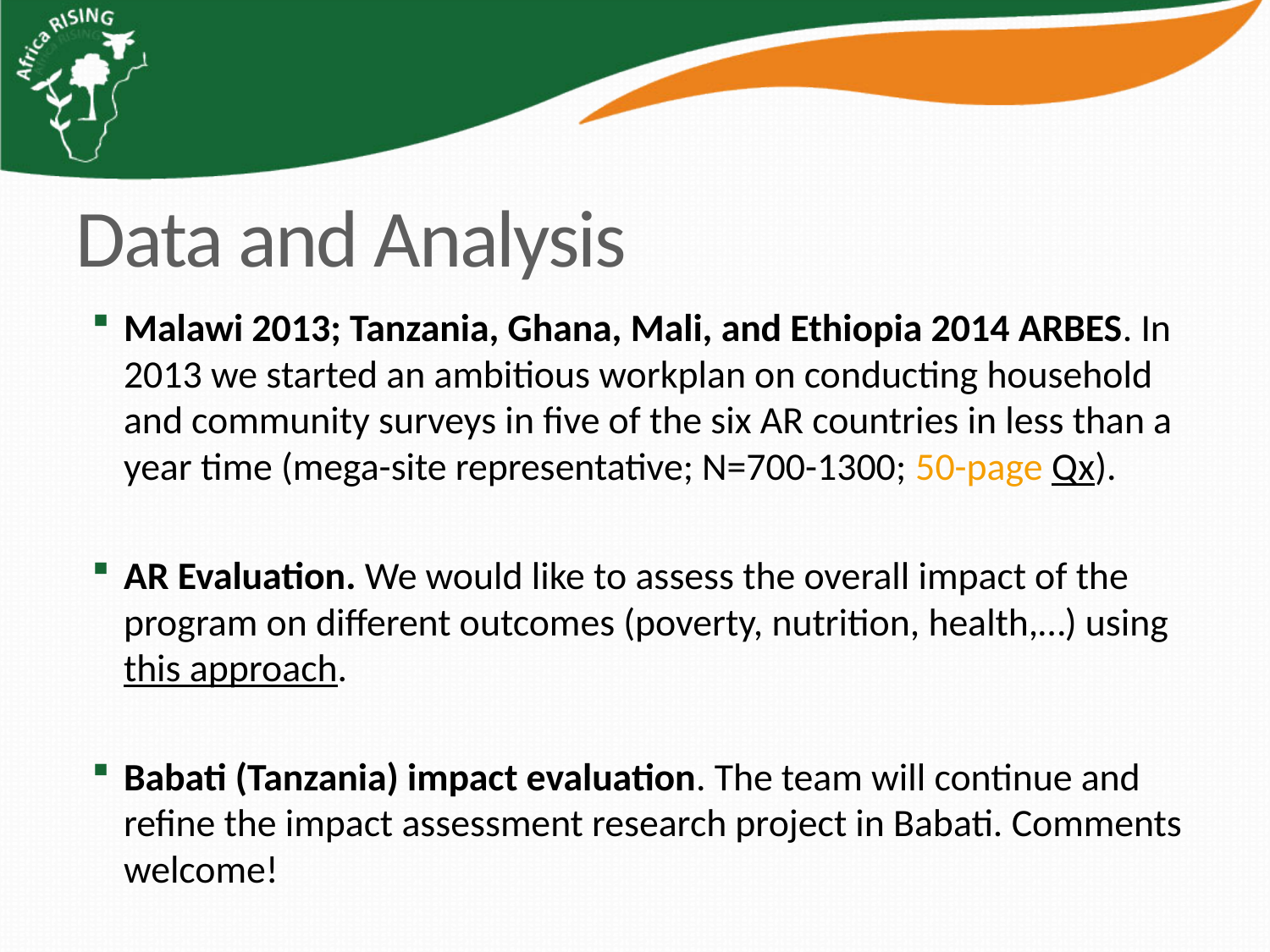

# Data and Analysis
Malawi 2013; Tanzania, Ghana, Mali, and Ethiopia 2014 ARBES. In 2013 we started an ambitious workplan on conducting household and community surveys in five of the six AR countries in less than a year time (mega-site representative; N=700-1300; 50-page Qx).

AR Evaluation. We would like to assess the overall impact of the program on different outcomes (poverty, nutrition, health,…) using this approach.

Babati (Tanzania) impact evaluation. The team will continue and refine the impact assessment research project in Babati. Comments welcome!